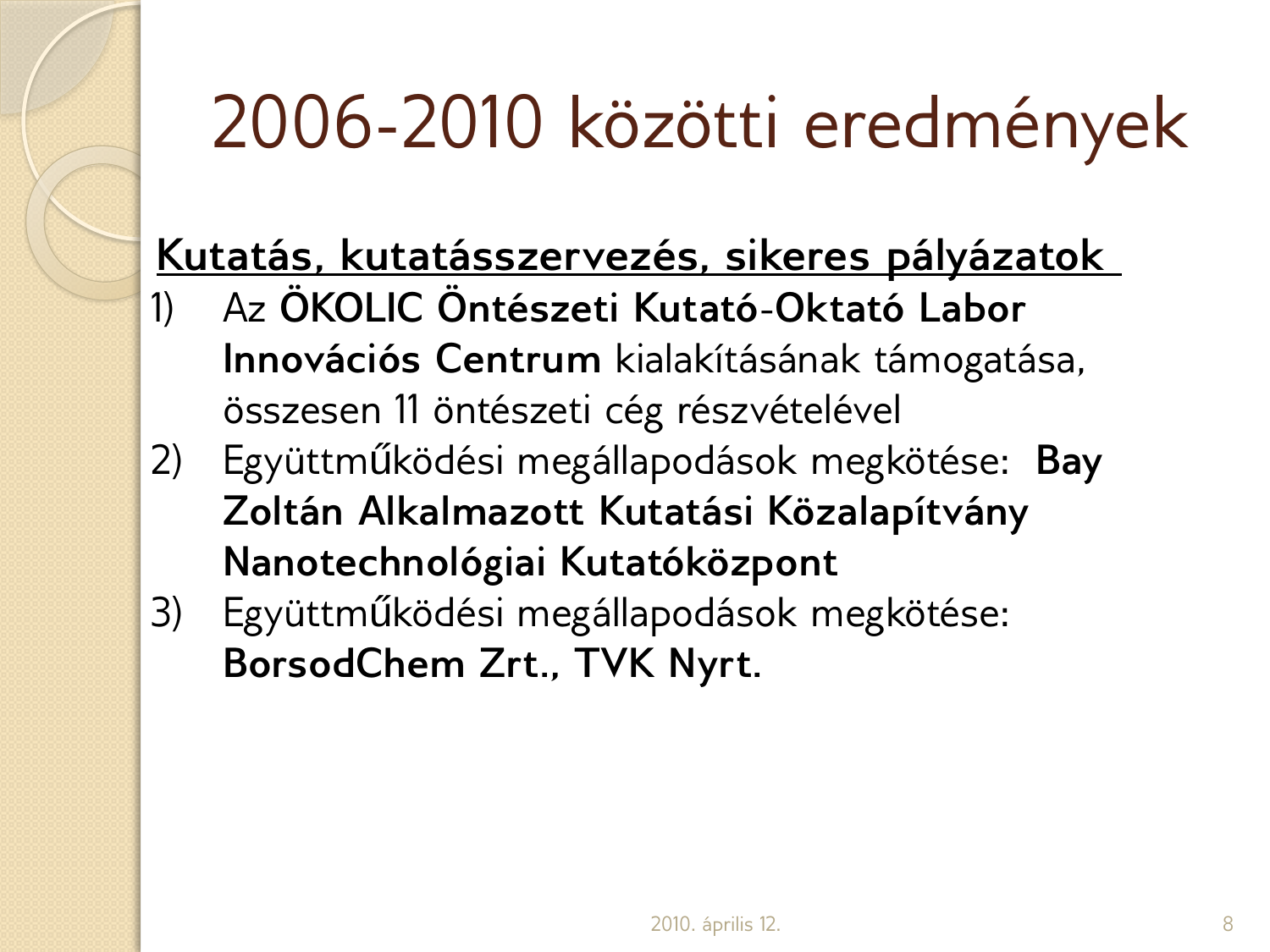

# 2006-2010 közötti eredmények
Kutatás, kutatásszervezés, sikeres pályázatok
Az ÖKOLIC Öntészeti Kutató-Oktató Labor Innovációs Centrum kialakításának támogatása, összesen 11 öntészeti cég részvételével
Együttműködési megállapodások megkötése:  Bay Zoltán Alkalmazott Kutatási Közalapítvány Nanotechnológiai Kutatóközpont
Együttműködési megállapodások megkötése: BorsodChem Zrt., TVK Nyrt.

2010. április 12.
8